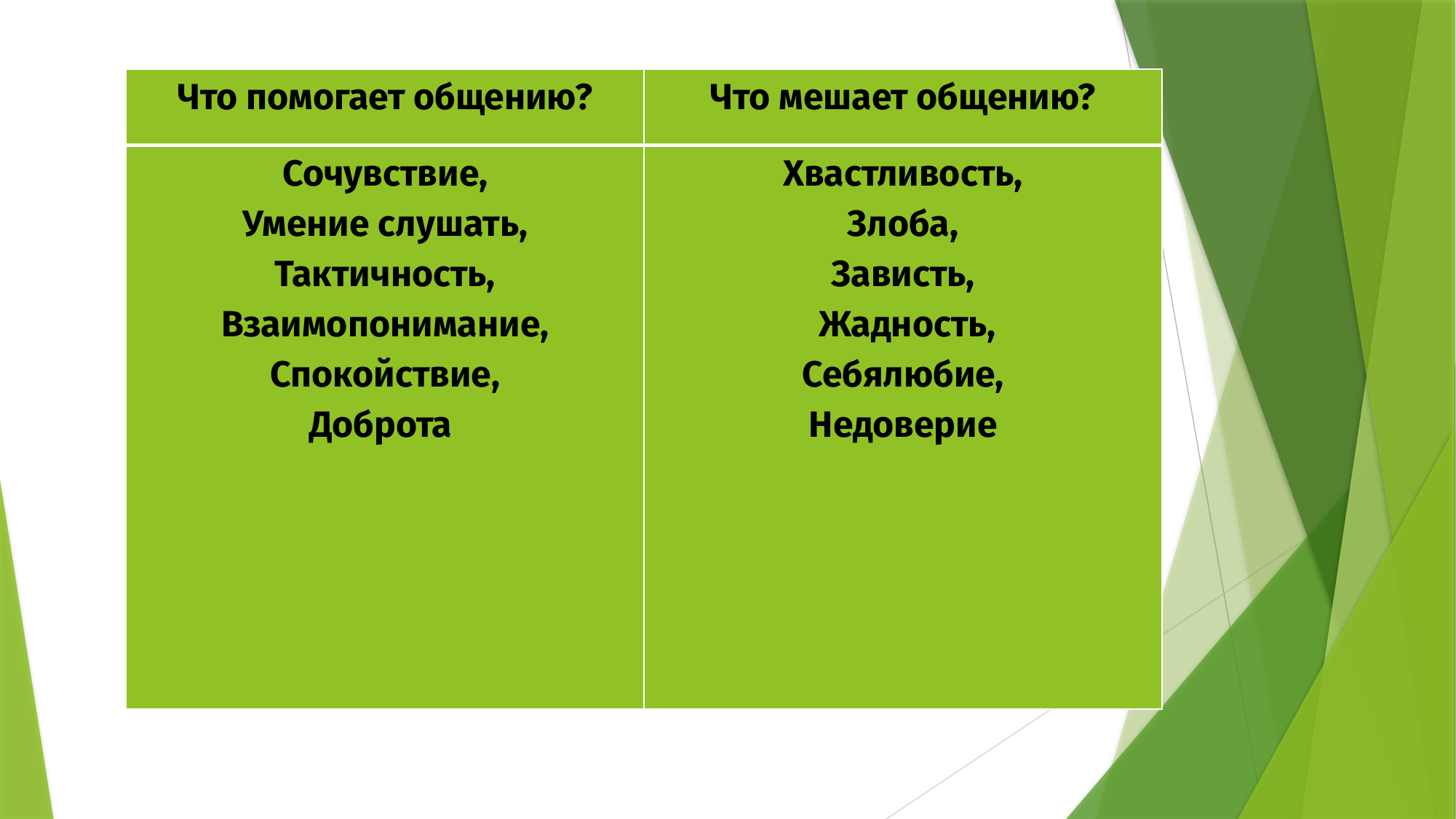

| Что помогает общению? | Что мешает общению? |
| --- | --- |
| Сочувствие, Умение слушать, Тактичность, Взаимопонимание, Спокойствие, Доброта | Хвастливость, Злоба, Зависть, Жадность, Себялюбие, Недоверие |